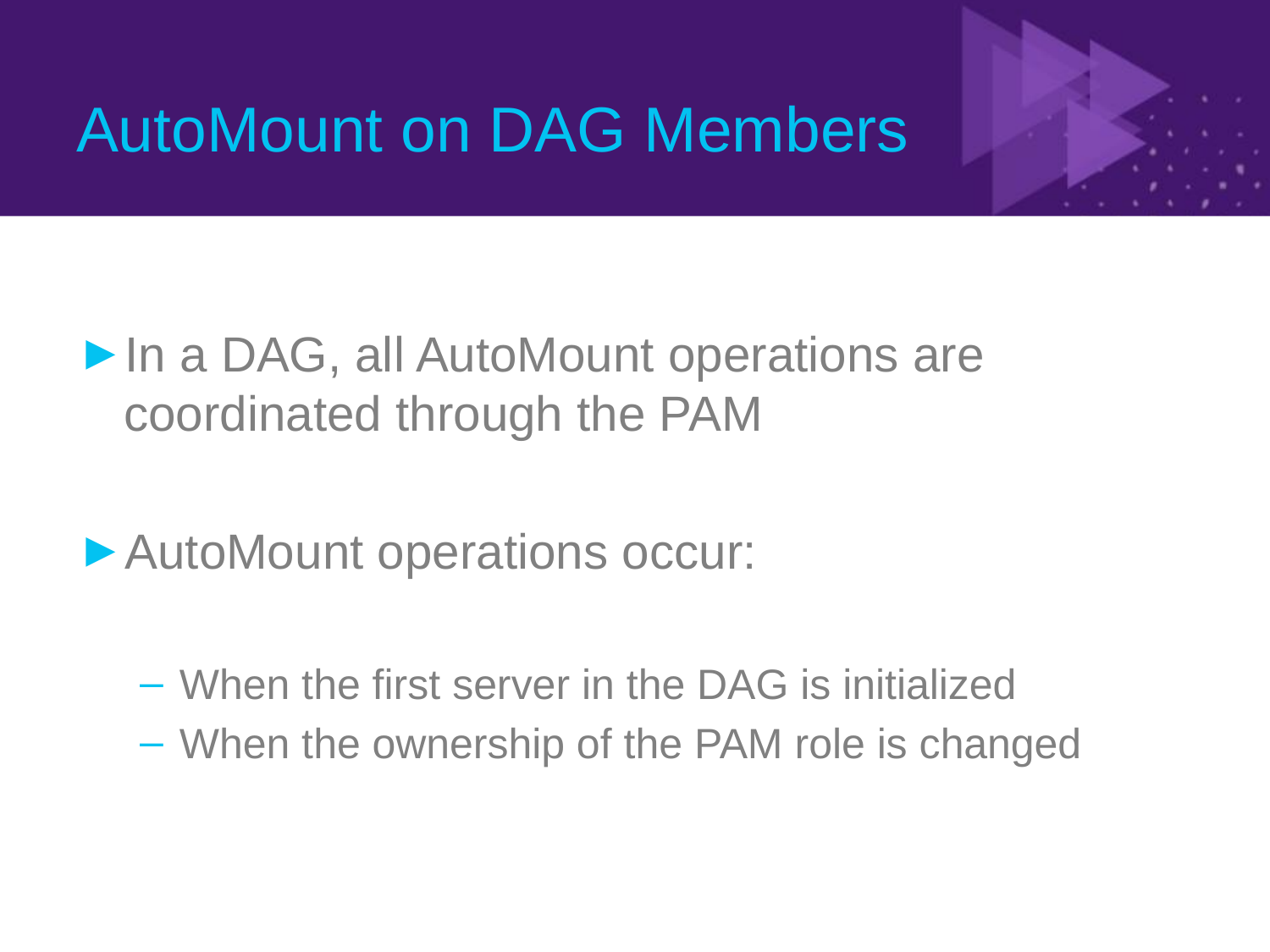

# AutoMount on DAG Members
In a DAG, all AutoMount operations are coordinated through the PAM

AutoMount operations occur:

When the first server in the DAG is initialized
When the ownership of the PAM role is changed